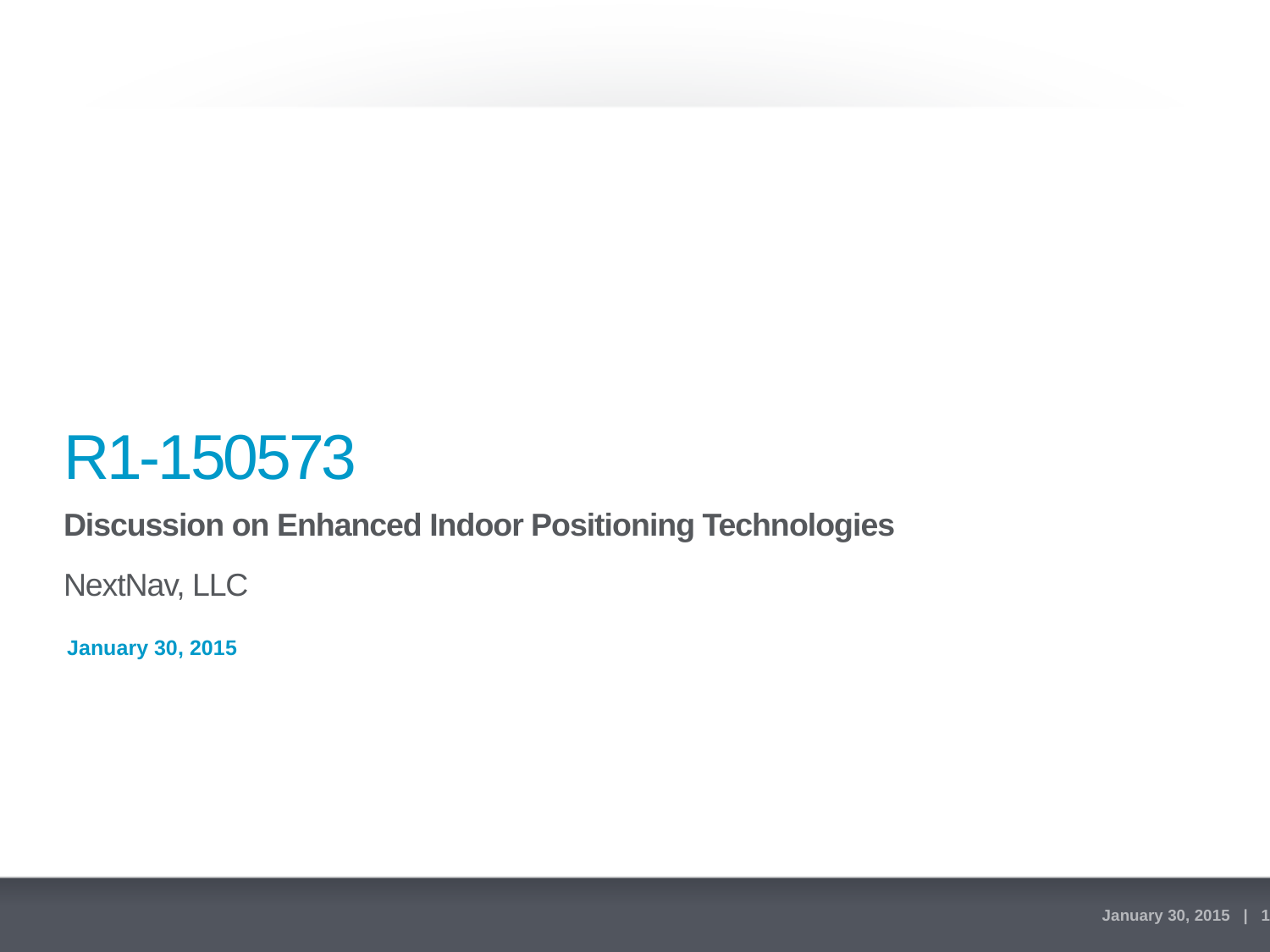

# R1-150573
Discussion on Enhanced Indoor Positioning Technologies
NextNav, LLC
January 30, 2015   |   1